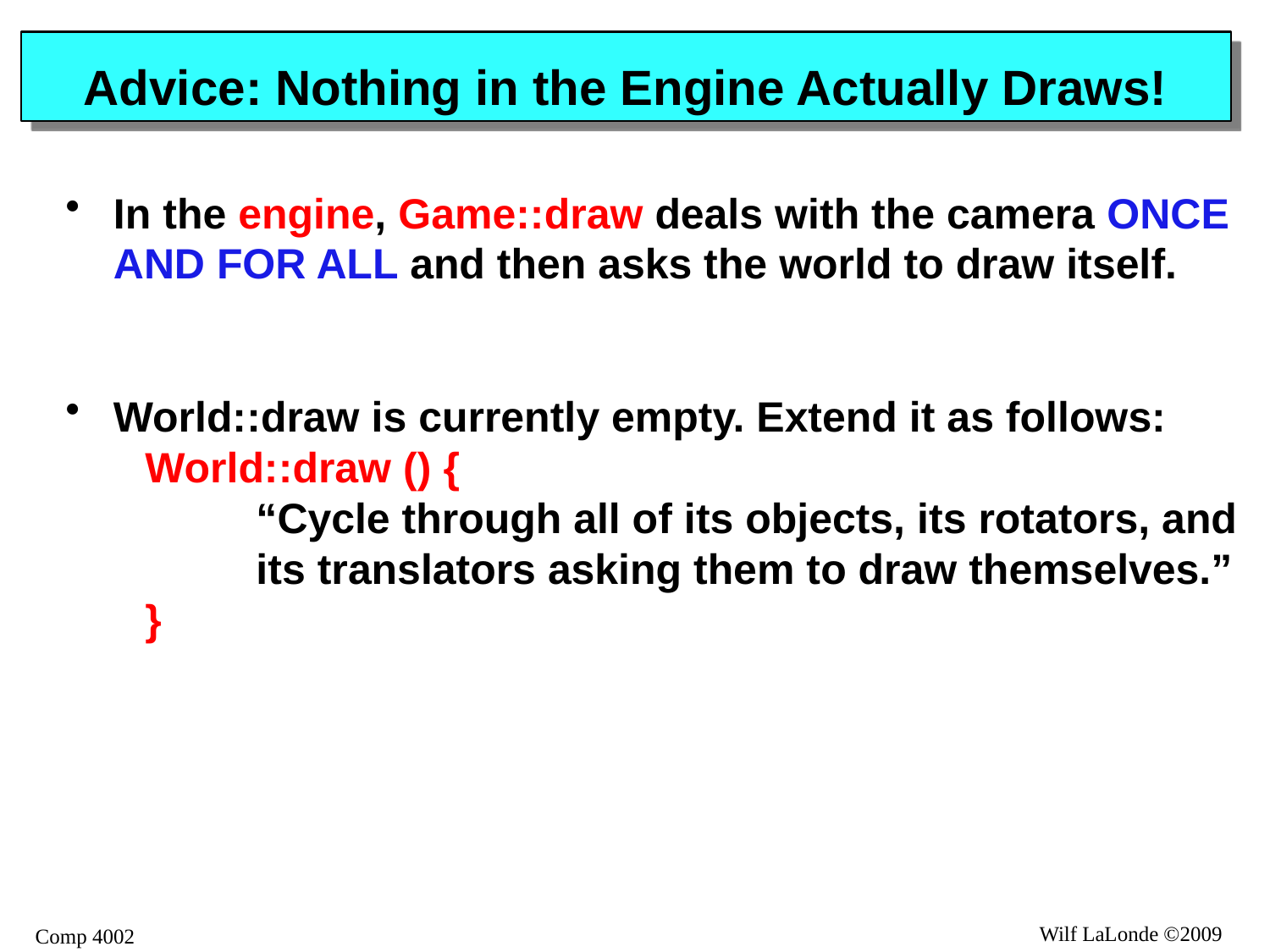

# Advice: Nothing in the Engine Actually Draws!
In the engine, Game::draw deals with the camera ONCE AND FOR ALL and then asks the world to draw itself.

World::draw is currently empty. Extend it as follows:
World::draw () {
	“Cycle through all of its objects, its rotators, and
	its translators asking them to draw themselves.”
}